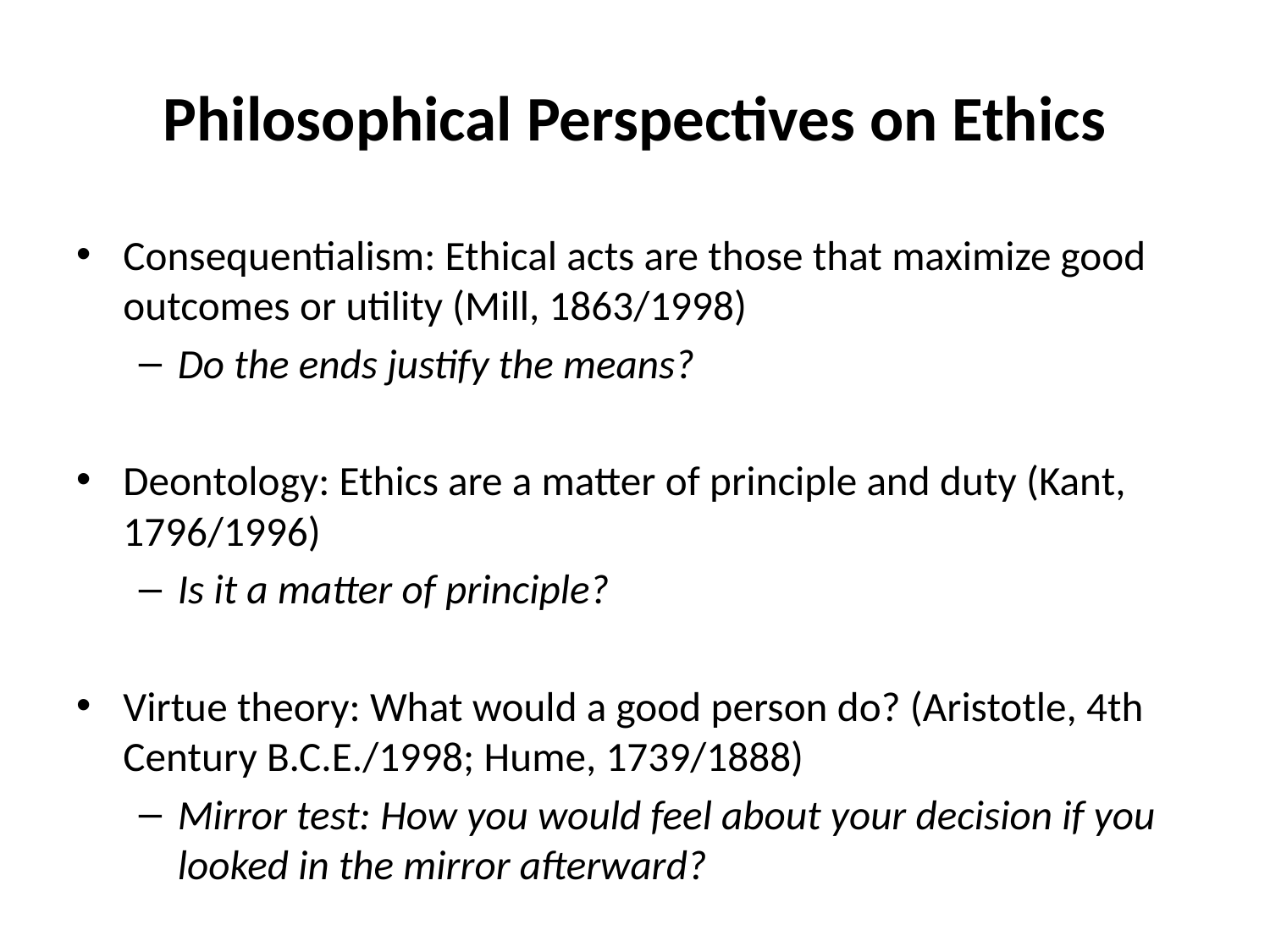

# Philosophical Perspectives on Ethics
Consequentialism: Ethical acts are those that maximize good outcomes or utility (Mill, 1863/1998)
Do the ends justify the means?

Deontology: Ethics are a matter of principle and duty (Kant, 1796/1996)
Is it a matter of principle?

Virtue theory: What would a good person do? (Aristotle, 4th Century B.C.E./1998; Hume, 1739/1888)
Mirror test: How you would feel about your decision if you looked in the mirror afterward?